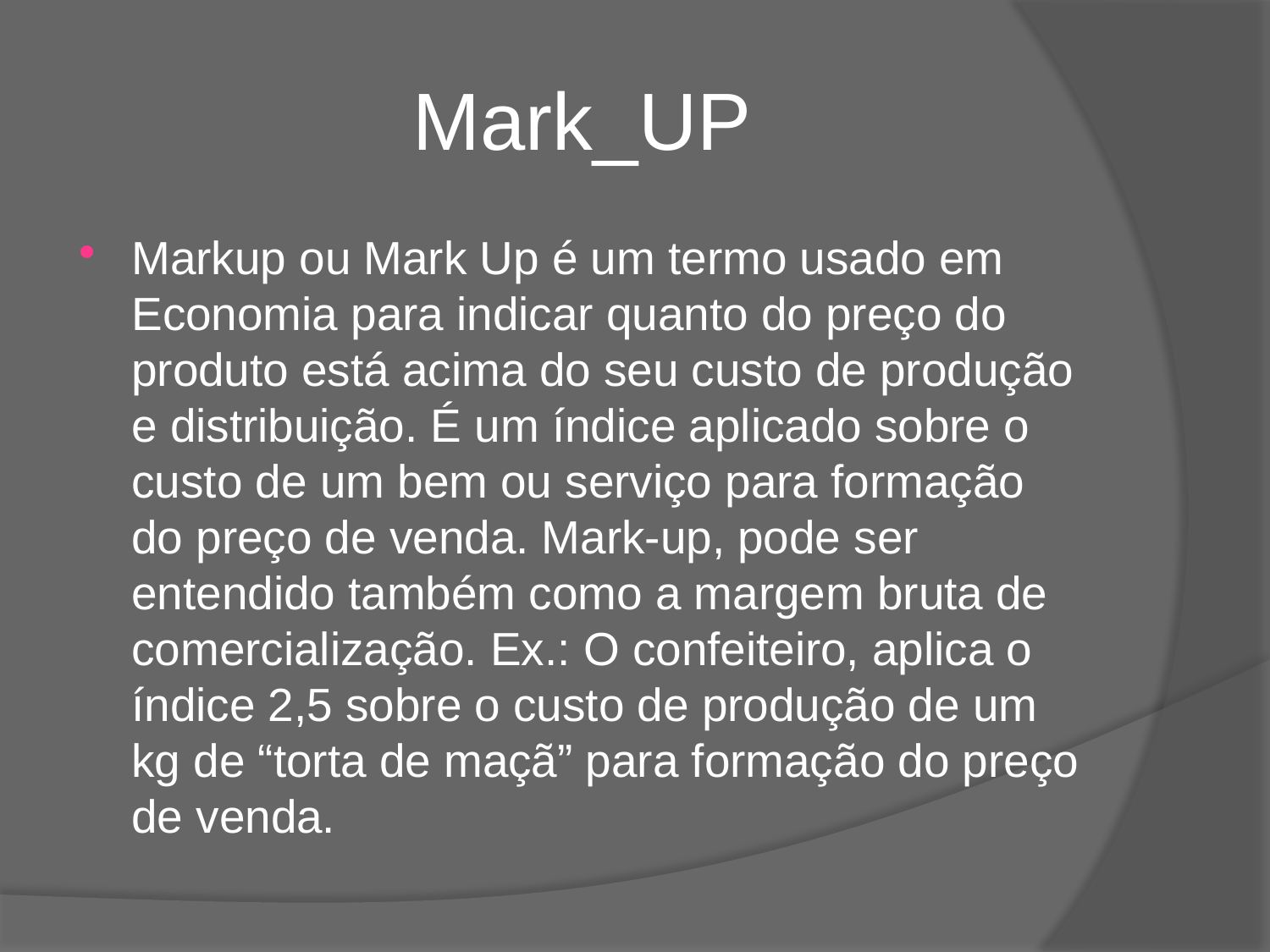

# Mark_UP
Markup ou Mark Up é um termo usado em Economia para indicar quanto do preço do produto está acima do seu custo de produção e distribuição. É um índice aplicado sobre o custo de um bem ou serviço para formação do preço de venda. Mark-up, pode ser entendido também como a margem bruta de comercialização. Ex.: O confeiteiro, aplica o índice 2,5 sobre o custo de produção de um kg de “torta de maçã” para formação do preço de venda.